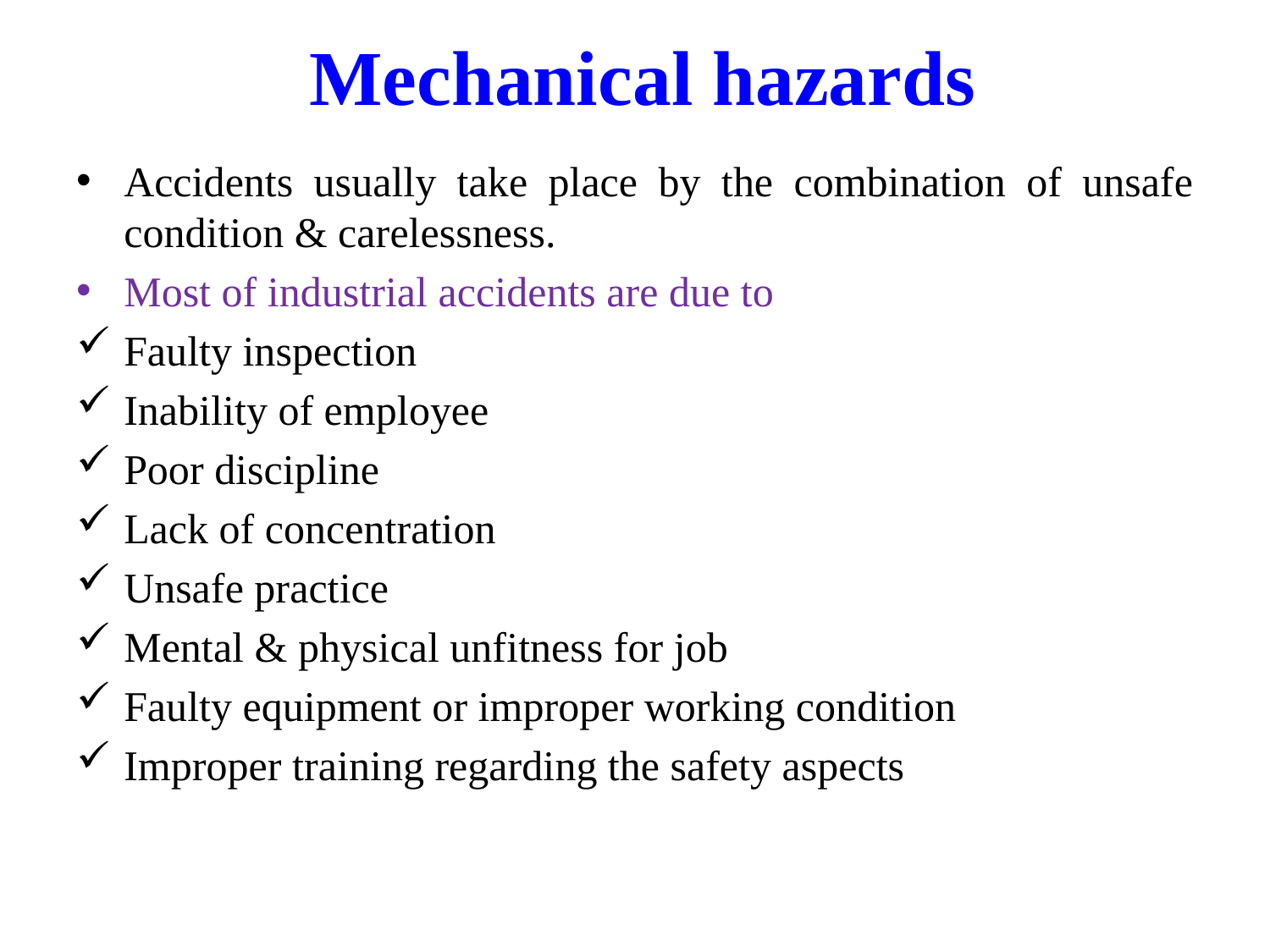

# Mechanical hazards
Accidents usually take place by the combination of unsafe condition & carelessness.
Most of industrial accidents are due to
Faulty inspection
Inability of employee
Poor discipline
Lack of concentration
Unsafe practice
Mental & physical unfitness for job
Faulty equipment or improper working condition
Improper training regarding the safety aspects